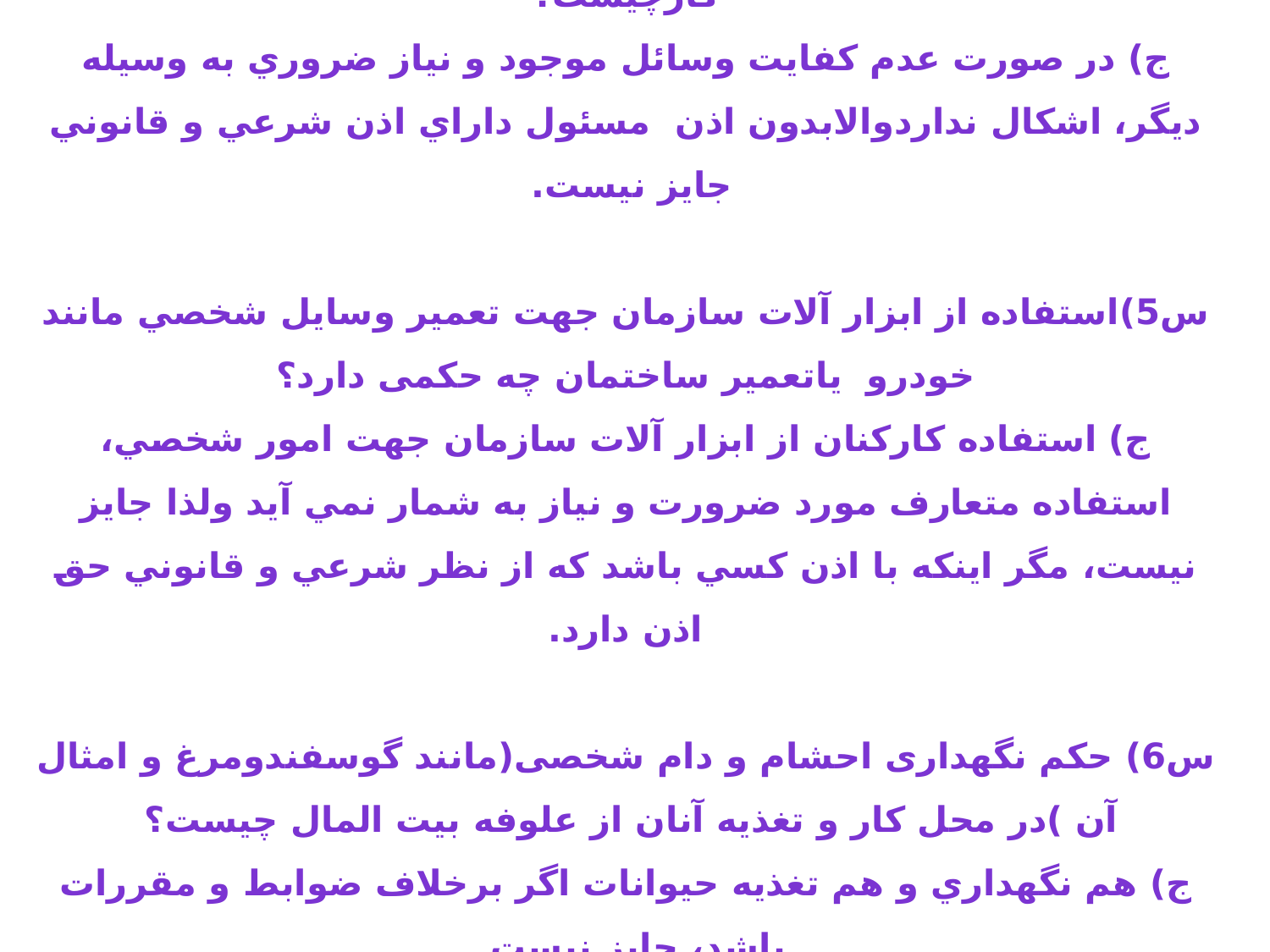

س4)حكم استفاده از وسائل گرمايشي يا سرمايشي اضافي در محل كارچيست؟
ج) در صورت عدم كفايت وسائل موجود و نياز ضروري به وسيله ديگر، اشكال نداردوالابدون اذن  مسئول داراي اذن شرعي و قانوني جایز نیست.

س5)استفاده از ابزار آلات سازمان جهت تعمير وسايل شخصي مانند خودرو  ياتعمير ساختمان چه حکمی دارد؟
ج) استفاده كاركنان از ابزار آلات سازمان جهت امور شخصي، استفاده متعارف مورد ضرورت و نياز به شمار نمي آيد ولذا جايز نيست، مگر اينكه با اذن كسي باشد كه از نظر شرعي و قانوني حق اذن دارد.

س6) حکم نگهداری احشام و دام شخصی(مانند گوسفندومرغ و امثال آن )در محل کار و تغذیه آنان از علوفه بیت المال چیست؟
ج) هم نگهداري و هم تغذيه حيوانات اگر برخلاف ضوابط و مقررات باشد، جايز نيست .